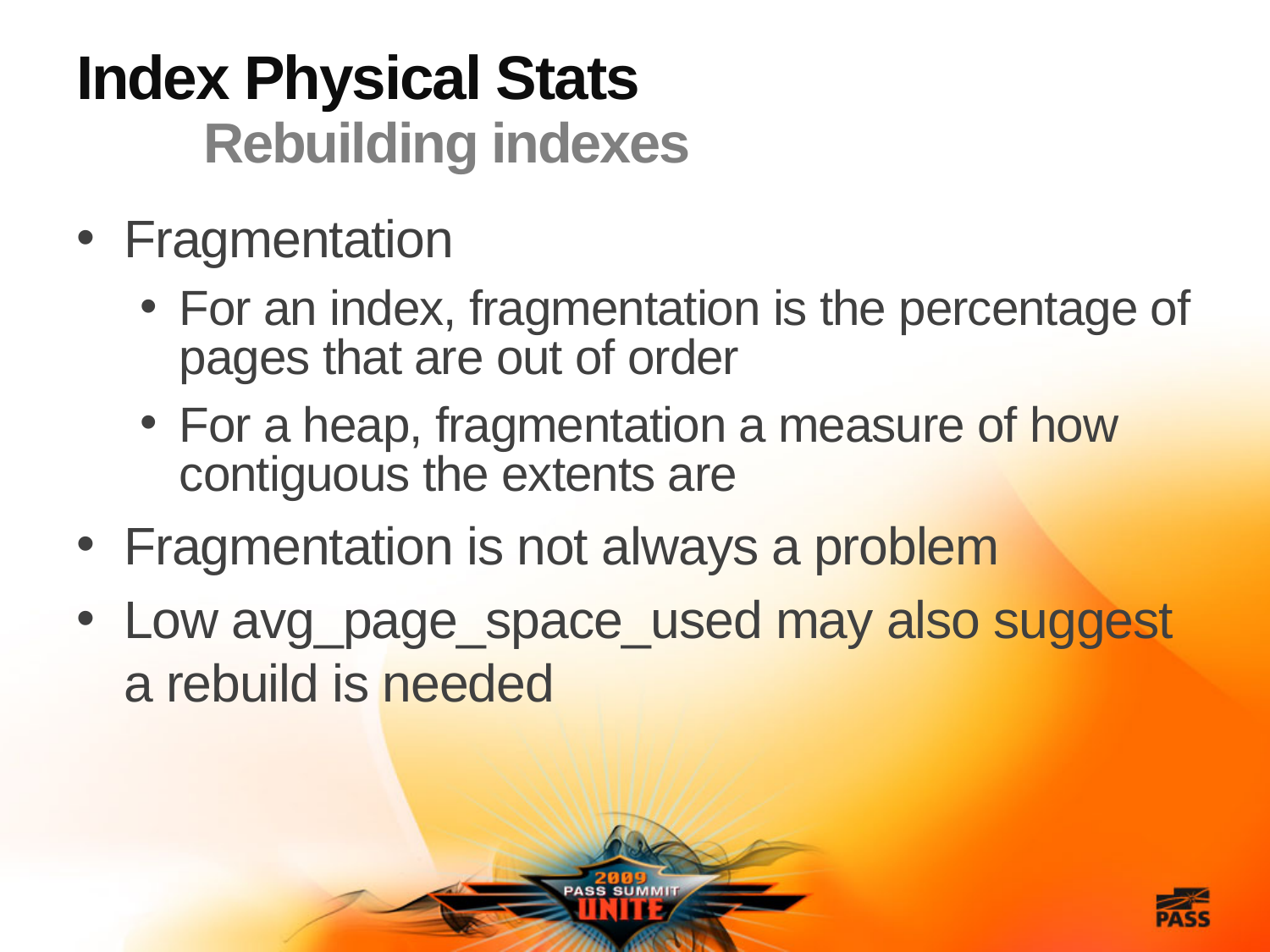

# Index Physical Stats Rebuilding indexes
Fragmentation
For an index, fragmentation is the percentage of pages that are out of order
For a heap, fragmentation a measure of how contiguous the extents are
Fragmentation is not always a problem
Low avg_page_space_used may also suggest a rebuild is needed